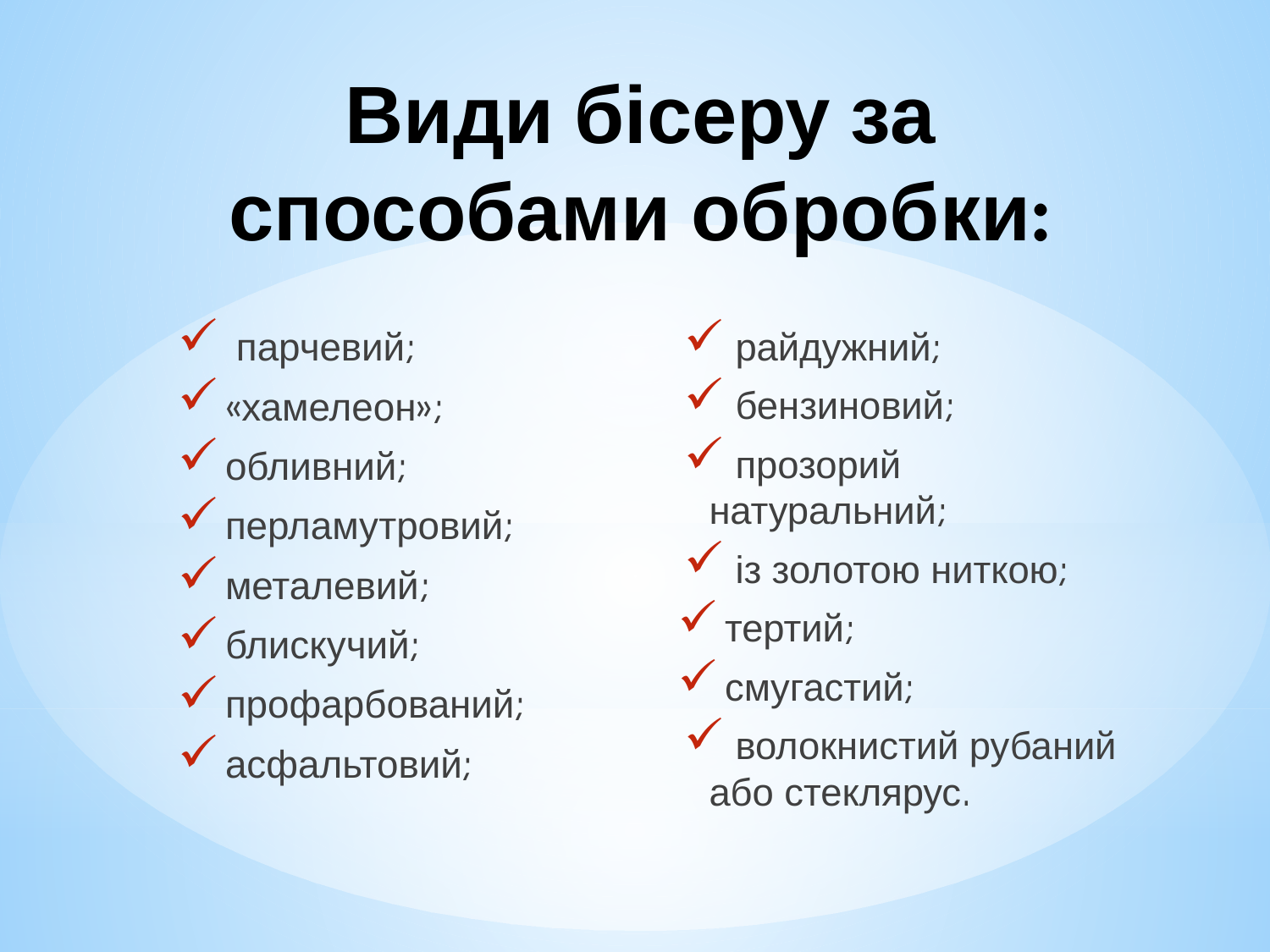

# Види бісеру за способами обробки:
 парчевий;
«хамелеон»;
обливний;
перламутровий;
металевий;
блискучий;
профарбований;
асфальтовий;

 райдужний;
 бензиновий;
 прозорий натуральний;
 із золотою ниткою;
тертий;
смугастий;
 волокнистий рубаний або стеклярус.